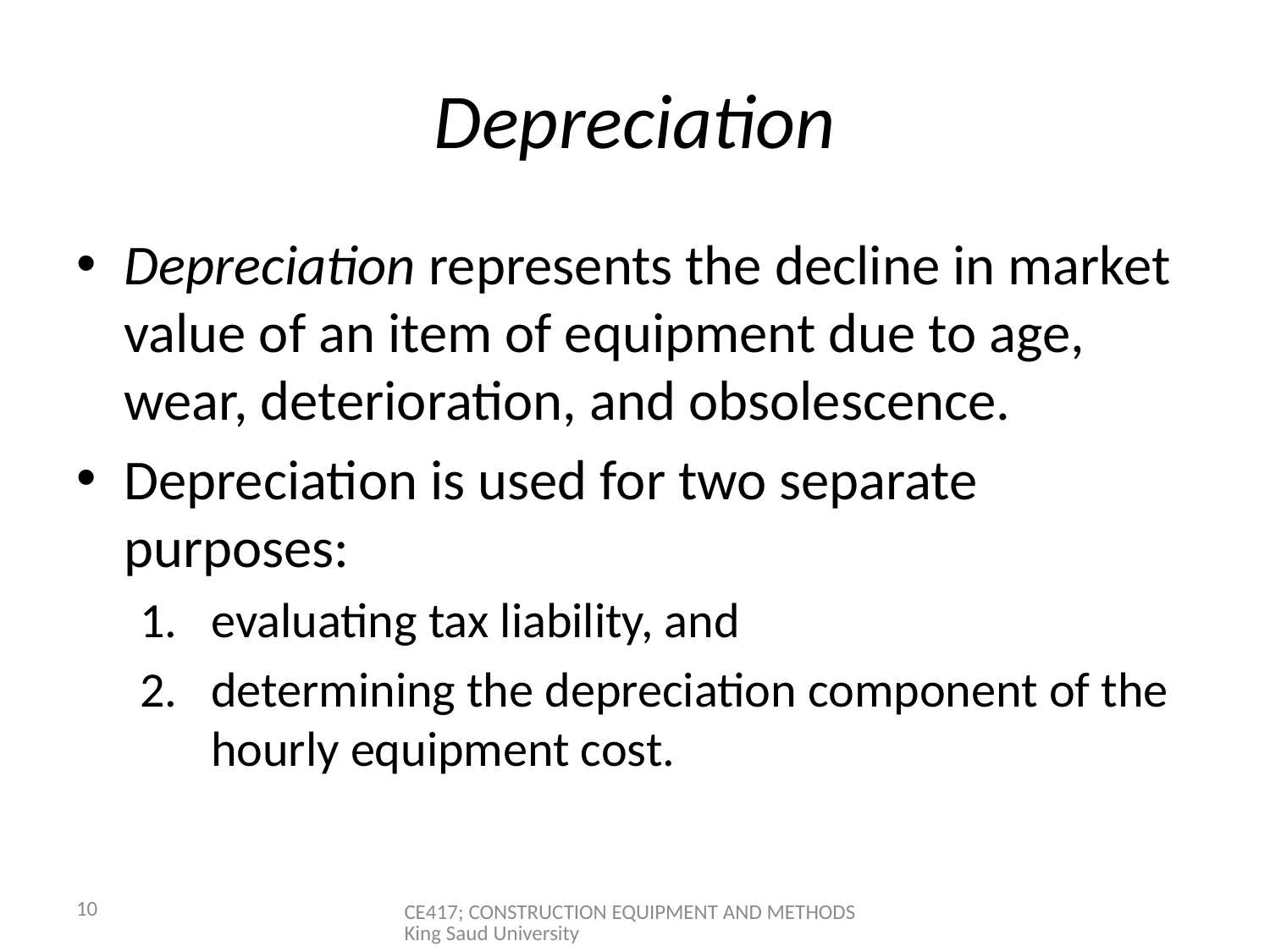

# Depreciation
Depreciation represents the decline in market value of an item of equipment due to age, wear, deterioration, and obsolescence.
Depreciation is used for two separate purposes:
evaluating tax liability, and
determining the depreciation component of the hourly equipment cost.
10
CE417; CONSTRUCTION EQUIPMENT AND METHODS King Saud University